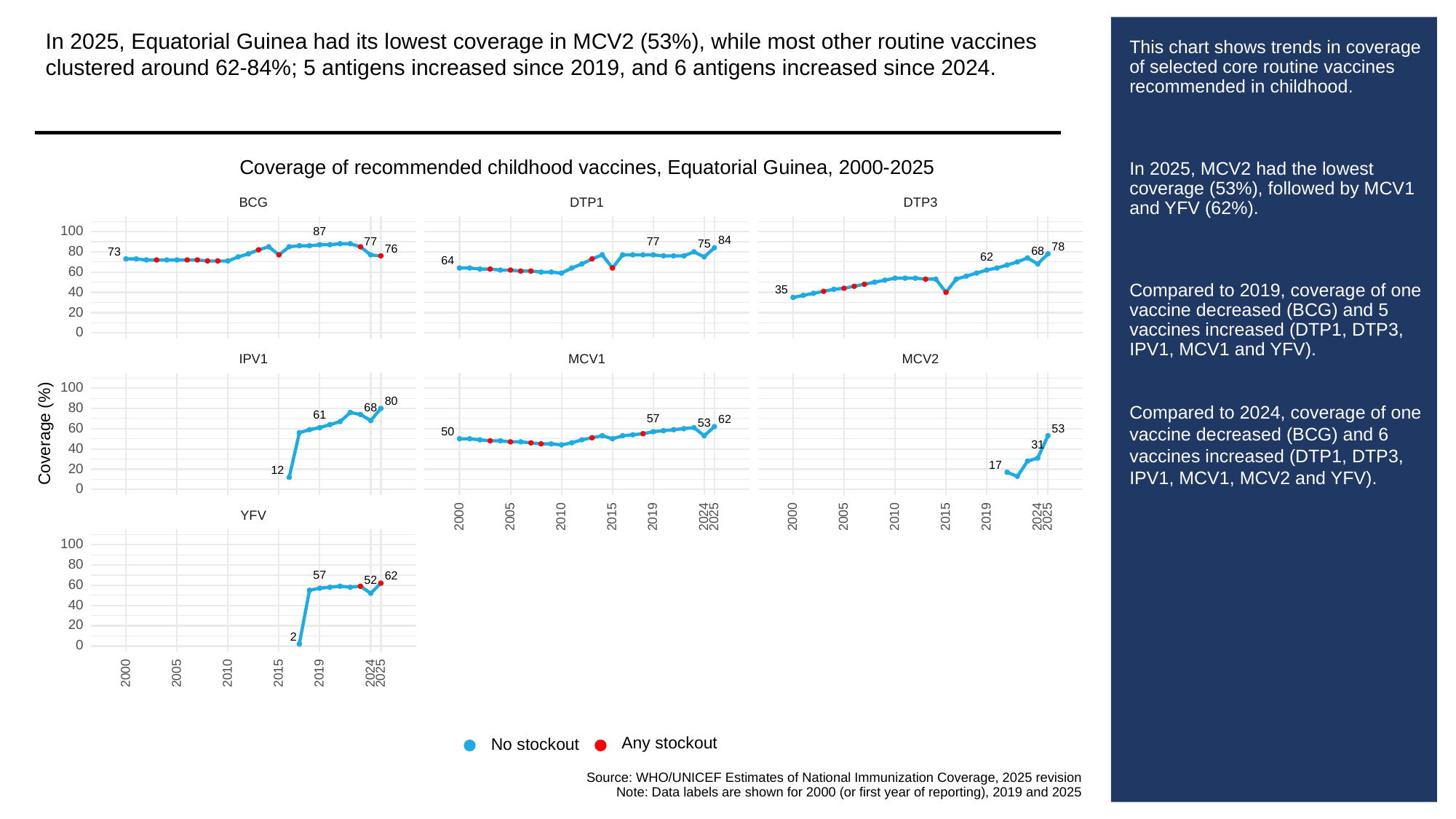

In 2025, Equatorial Guinea had its lowest coverage in MCV2 (53%), while most other routine vaccines clustered around 62-84%; 5 antigens increased since 2019, and 6 antigens increased since 2024.
# This chart shows trends in coverage of selected core routine vaccines recommended in childhood.

In 2025, MCV2 had the lowest coverage (53%), followed by MCV1 and YFV (62%).

Compared to 2019, coverage of one vaccine decreased (BCG) and 5 vaccines increased (DTP1, DTP3, IPV1, MCV1 and YFV).

Compared to 2024, coverage of one vaccine decreased (BCG) and 6 vaccines increased (DTP1, DTP3, IPV1, MCV1, MCV2 and YFV).

Coverage of recommended childhood vaccines, Equatorial Guinea, 2000-2025
BCG
DTP3
DTP1

100
87

84
77
77
75

78

76

80
68

73

62

64

60

35

40

20

0

MCV1
MCV2
IPV1

100

80

80
68

61

57
62

53

60

53

Coverage (%)

50

31

40

17
20
12

0

YFV
2000
2005
2010
2015
2019
2024
2025
2000
2005
2010
2015
2019
2024
2025

100

80

57
62

52
60

40

20

2

0

2000
2005
2010
2015
2019
2024
2025
Any stockout
No stockout

Source: WHO/UNICEF Estimates of National Immunization Coverage, 2025 revision
Note: Data labels are shown for 2000 (or first year of reporting), 2019 and 2025